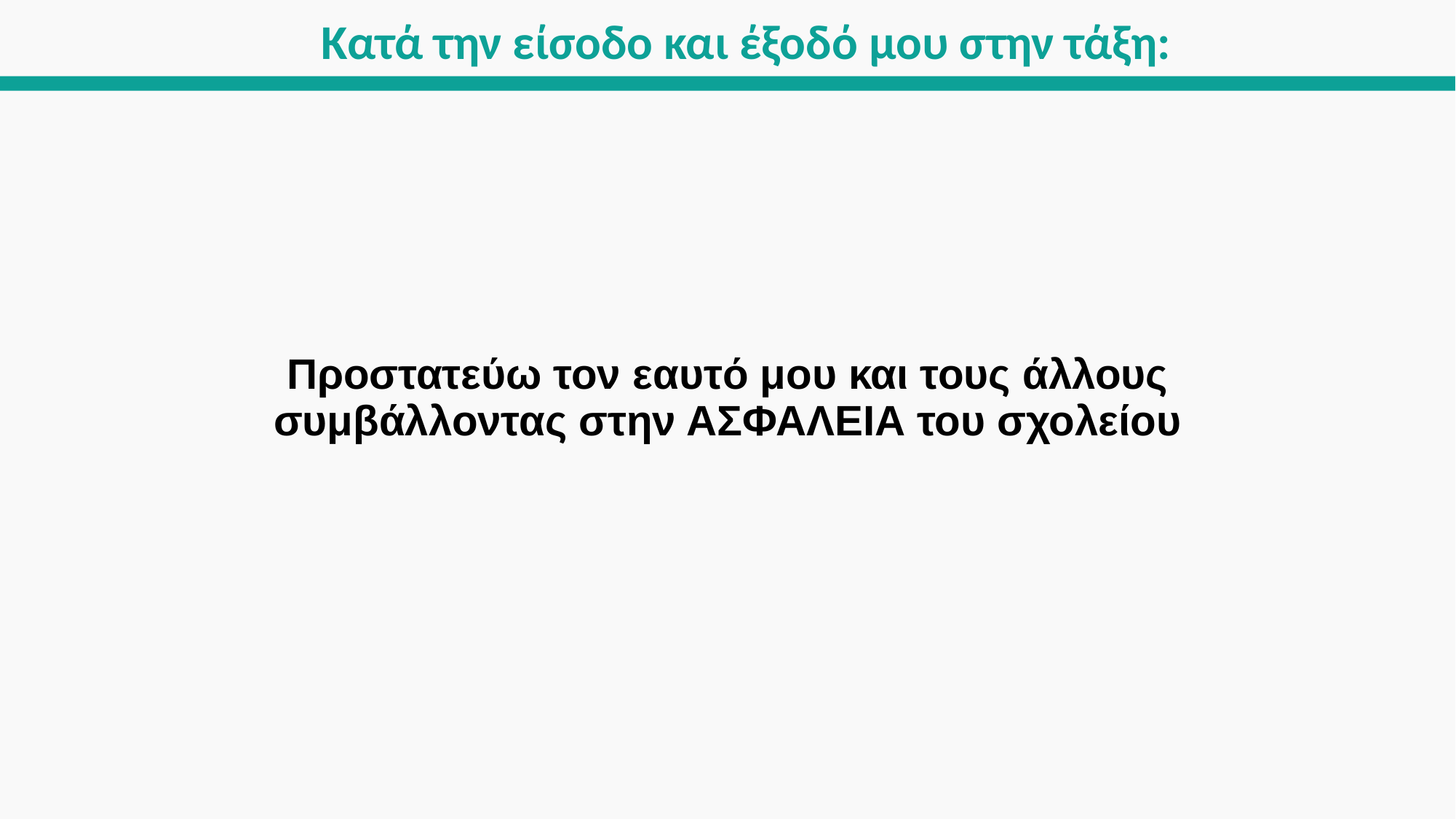

# Κατά την είσοδο και έξοδό μου στην τάξη:
Προστατεύω τον εαυτό μου και τους άλλους συμβάλλοντας στην ΑΣΦΑΛΕΙΑ του σχολείου